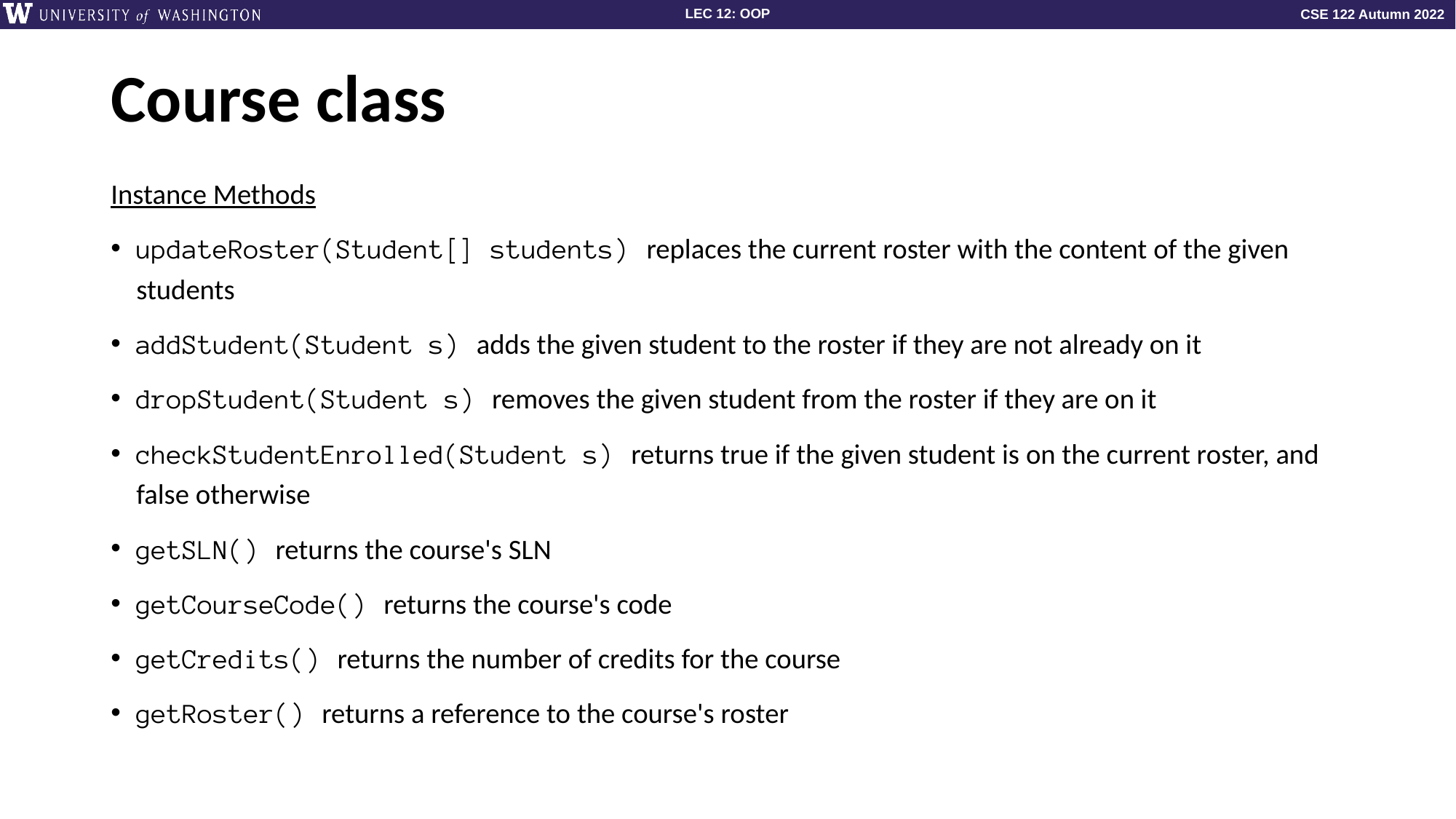

# Course class
Instance Methods
updateRoster(Student[] students) replaces the current roster with the content of the given students
addStudent(Student s) adds the given student to the roster if they are not already on it
dropStudent(Student s) removes the given student from the roster if they are on it
checkStudentEnrolled(Student s) returns true if the given student is on the current roster, and false otherwise
getSLN() returns the course's SLN
getCourseCode() returns the course's code
getCredits() returns the number of credits for the course
getRoster() returns a reference to the course's roster